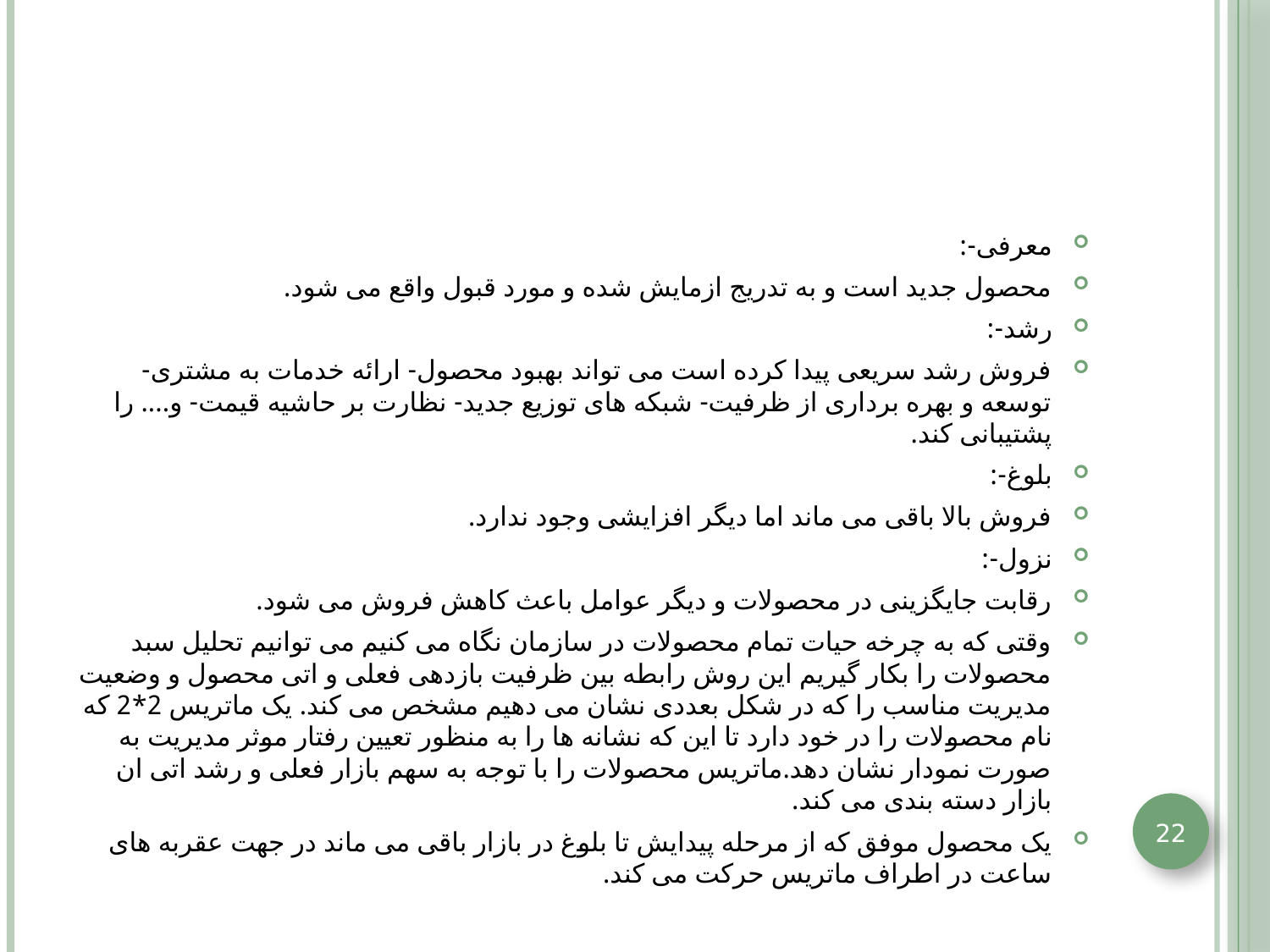

#
معرفی-:
محصول جدید است و به تدریج ازمایش شده و مورد قبول واقع می شود.
رشد-:
فروش رشد سریعی پیدا کرده است می تواند بهبود محصول- ارائه خدمات به مشتری- توسعه و بهره برداری از ظرفیت- شبکه های توزیع جدید- نظارت بر حاشیه قیمت- و.... را پشتیبانی کند.
بلوغ-:
فروش بالا باقی می ماند اما دیگر افزایشی وجود ندارد.
نزول-:
رقابت جایگزینی در محصولات و دیگر عوامل باعث کاهش فروش می شود.
وقتی که به چرخه حیات تمام محصولات در سازمان نگاه می کنیم می توانیم تحلیل سبد محصولات را بکار گیریم این روش رابطه بین ظرفیت بازدهی فعلی و اتی محصول و وضعیت مدیریت مناسب را که در شکل بعددی نشان می دهیم مشخص می کند. یک ماتریس 2*2 که نام محصولات را در خود دارد تا این که نشانه ها را به منظور تعیین رفتار موثر مدیریت به صورت نمودار نشان دهد.ماتریس محصولات را با توجه به سهم بازار فعلی و رشد اتی ان بازار دسته بندی می کند.
یک محصول موفق که از مرحله پیدایش تا بلوغ در بازار باقی می ماند در جهت عقربه های ساعت در اطراف ماتریس حرکت می کند.
22